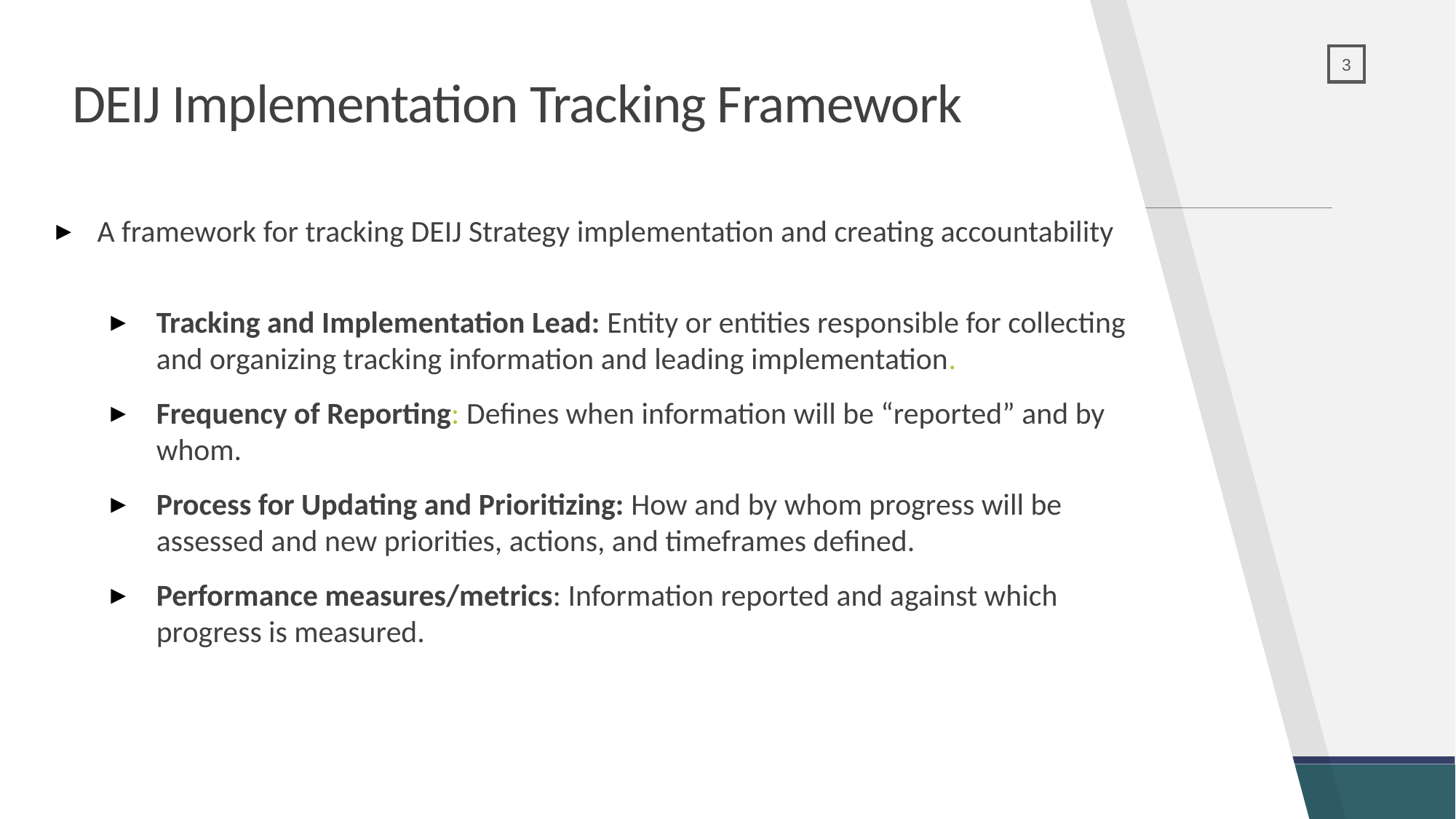

# DEIJ Implementation Tracking Framework
A framework for tracking DEIJ Strategy implementation and creating accountability

Tracking and Implementation Lead: Entity or entities responsible for collecting and organizing tracking information and leading implementation.
Frequency of Reporting: Defines when information will be “reported” and by whom.
Process for Updating and Prioritizing: How and by whom progress will be assessed and new priorities, actions, and timeframes defined.
Performance measures/metrics: Information reported and against which progress is measured.